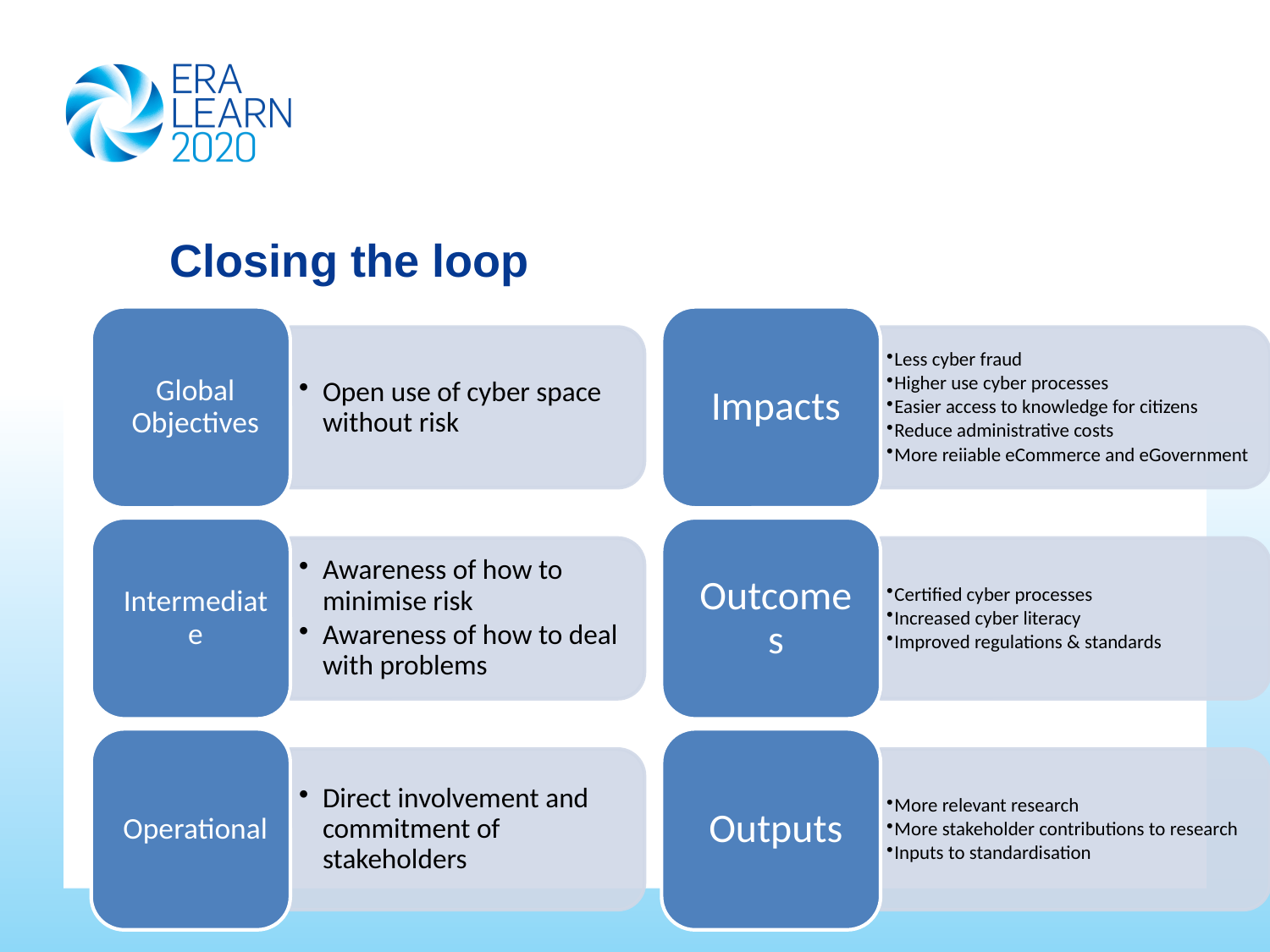

# Closing the loop
Open use of cyber space without risk
Global Objectives
Awareness of how to minimise risk
Awareness of how to deal with problems
Intermediate
Direct involvement and  commitment of stakeholders
Operational
Less cyber fraud
Higher use cyber processes
Easier access to knowledge for citizens
Reduce administrative costs
More reiiable eCommerce and eGovernment
Impacts
Certified cyber processes
Increased cyber literacy
Improved regulations & standards
Outcomes
More relevant research
More stakeholder contributions to research
Inputs to standardisation
Outputs